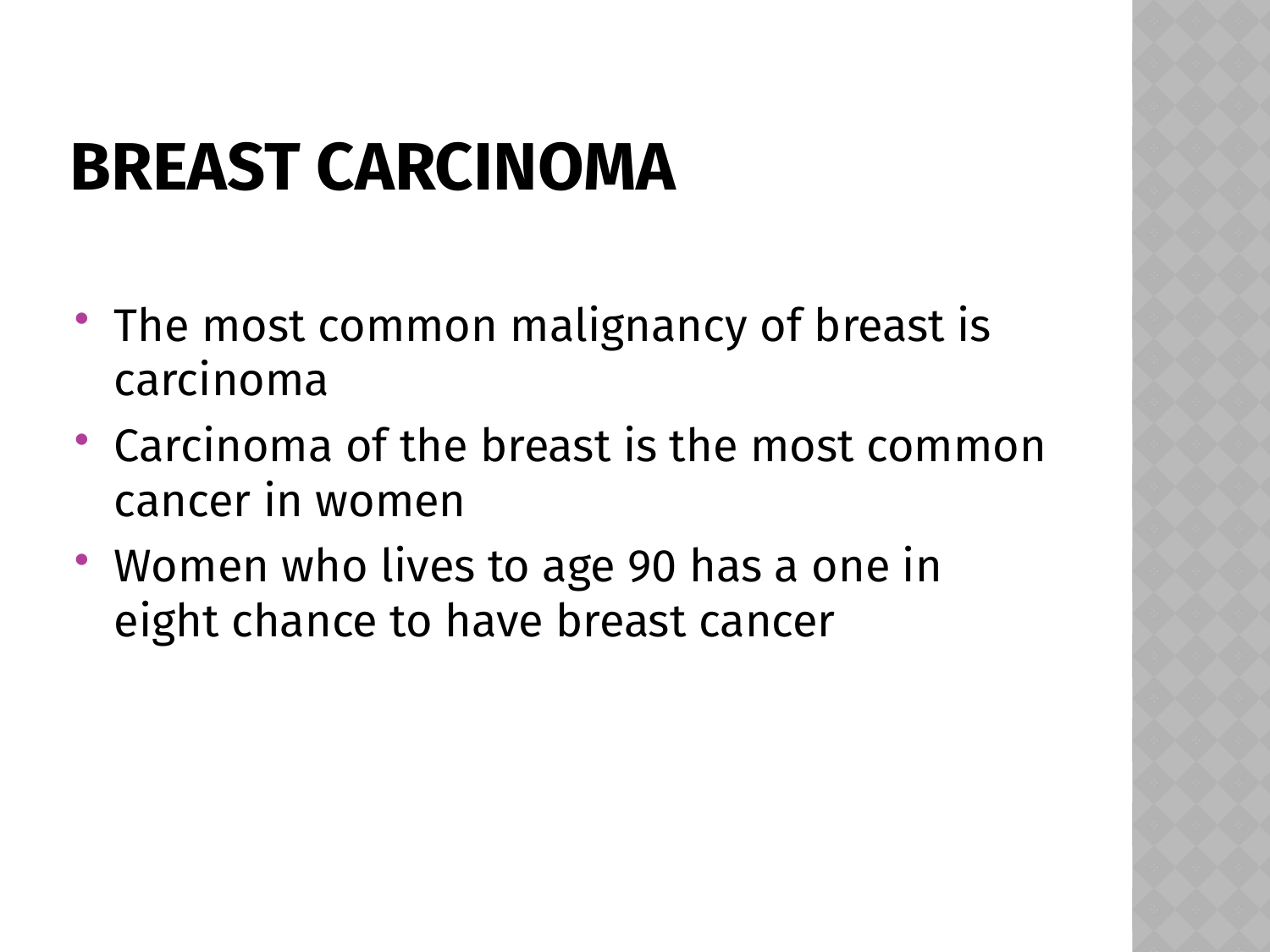

# Breast Carcinoma

The most common malignancy of breast is carcinoma
Carcinoma of the breast is the most common cancer in women
Women who lives to age 90 has a one in eight chance to have breast cancer